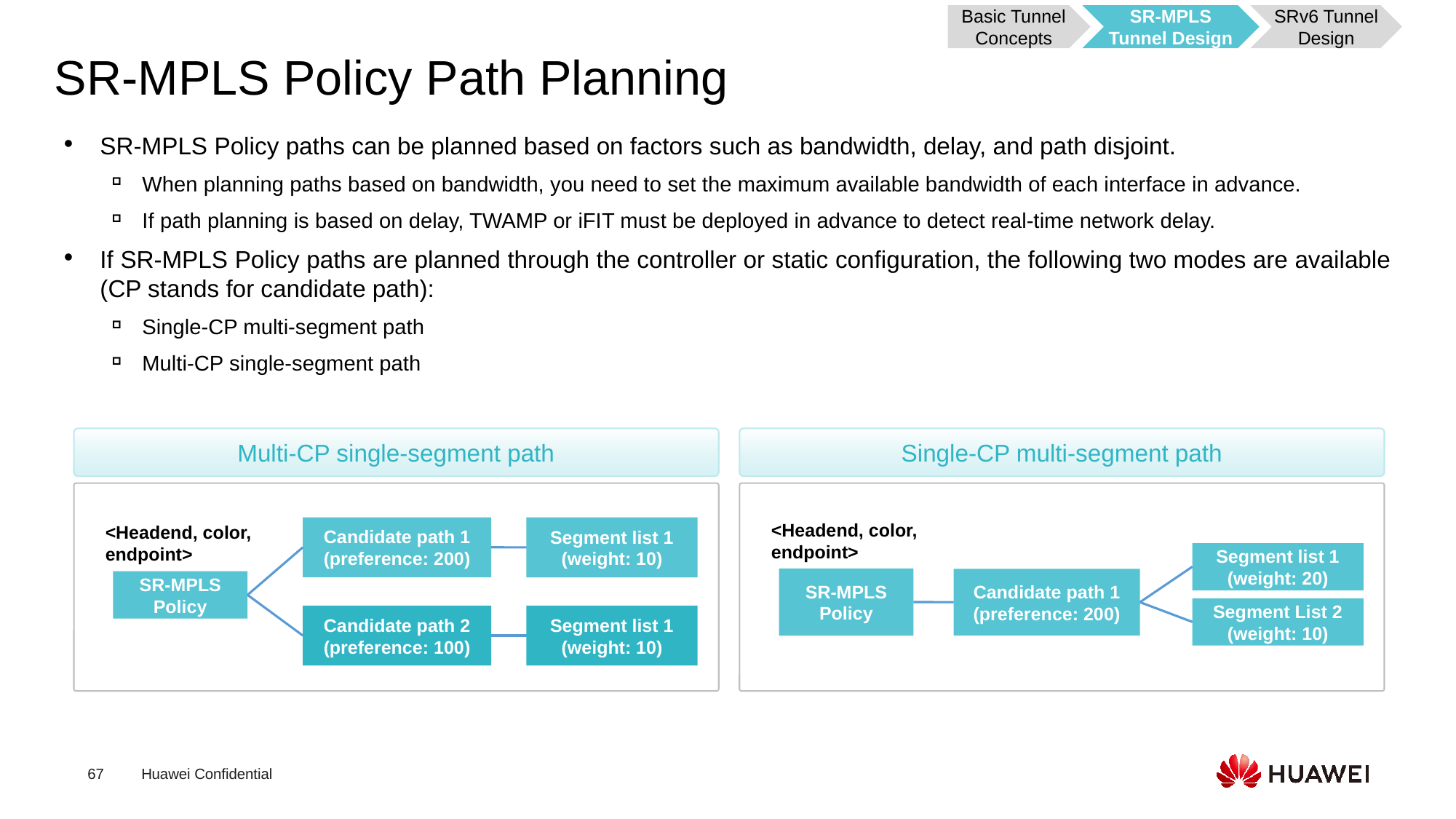

Basic Tunnel Concepts
SR-MPLS Tunnel Design
SRv6 Tunnel Design
# SR-MPLS Policy Path Planning
SR-MPLS Policy paths can be planned based on factors such as bandwidth, delay, and path disjoint.
When planning paths based on bandwidth, you need to set the maximum available bandwidth of each interface in advance.
If path planning is based on delay, TWAMP or iFIT must be deployed in advance to detect real-time network delay.
If SR-MPLS Policy paths are planned through the controller or static configuration, the following two modes are available (CP stands for candidate path):
Single-CP multi-segment path
Multi-CP single-segment path
Multi-CP single-segment path
Single-CP multi-segment path

<Headend, color, endpoint>
<Headend, color, endpoint>
Segment list 1
(weight: 10)
Candidate path 1
(preference: 200)
Segment list 1
(weight: 20)
SR-MPLS Policy
Candidate path 1
(preference: 200)
SR-MPLS Policy
Segment List 2
(weight: 10)
Candidate path 2
(preference: 100)
Segment list 1
(weight: 10)